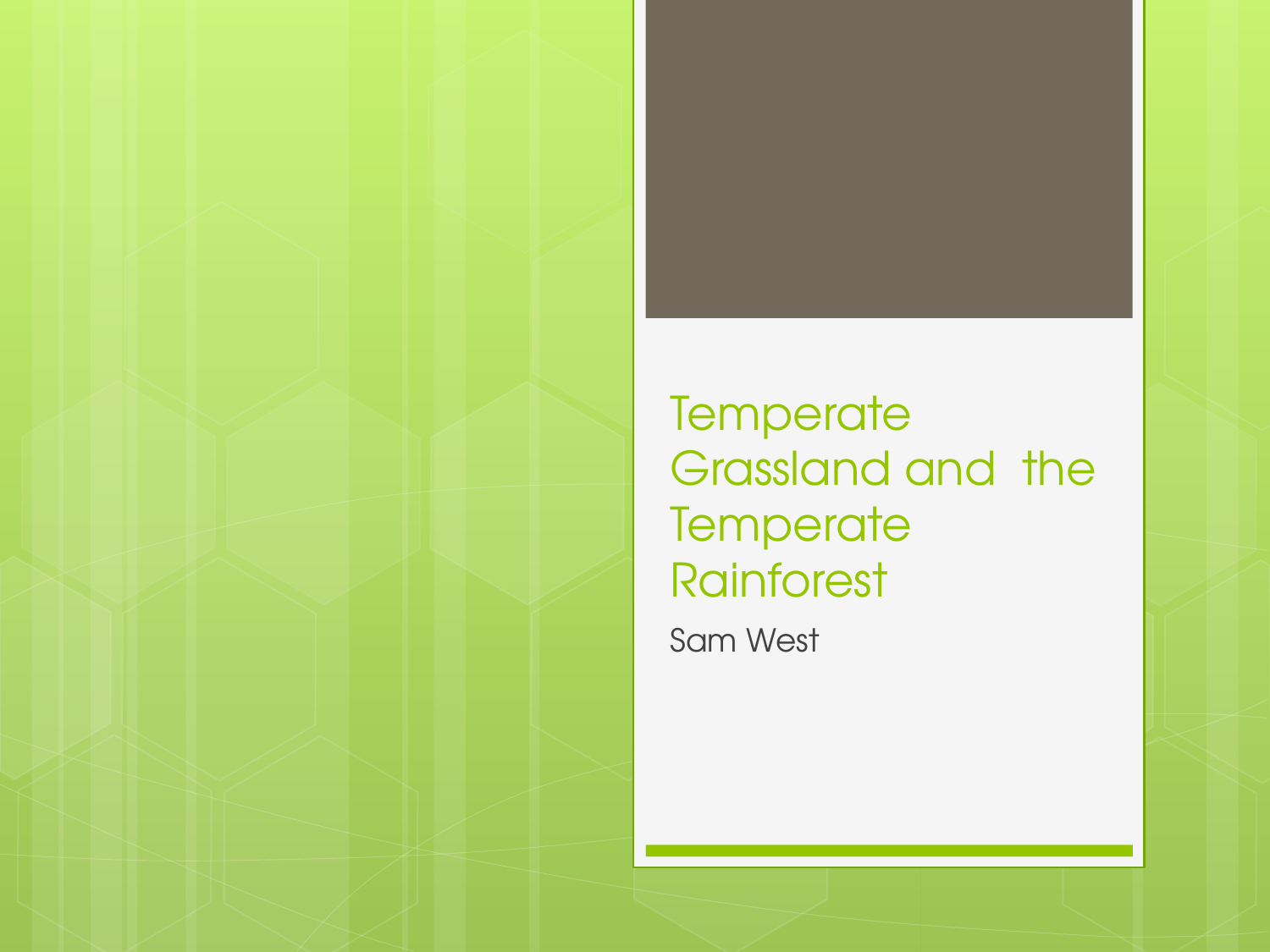

# Temperate Grassland and  the Temperate Rainforest
Sam West